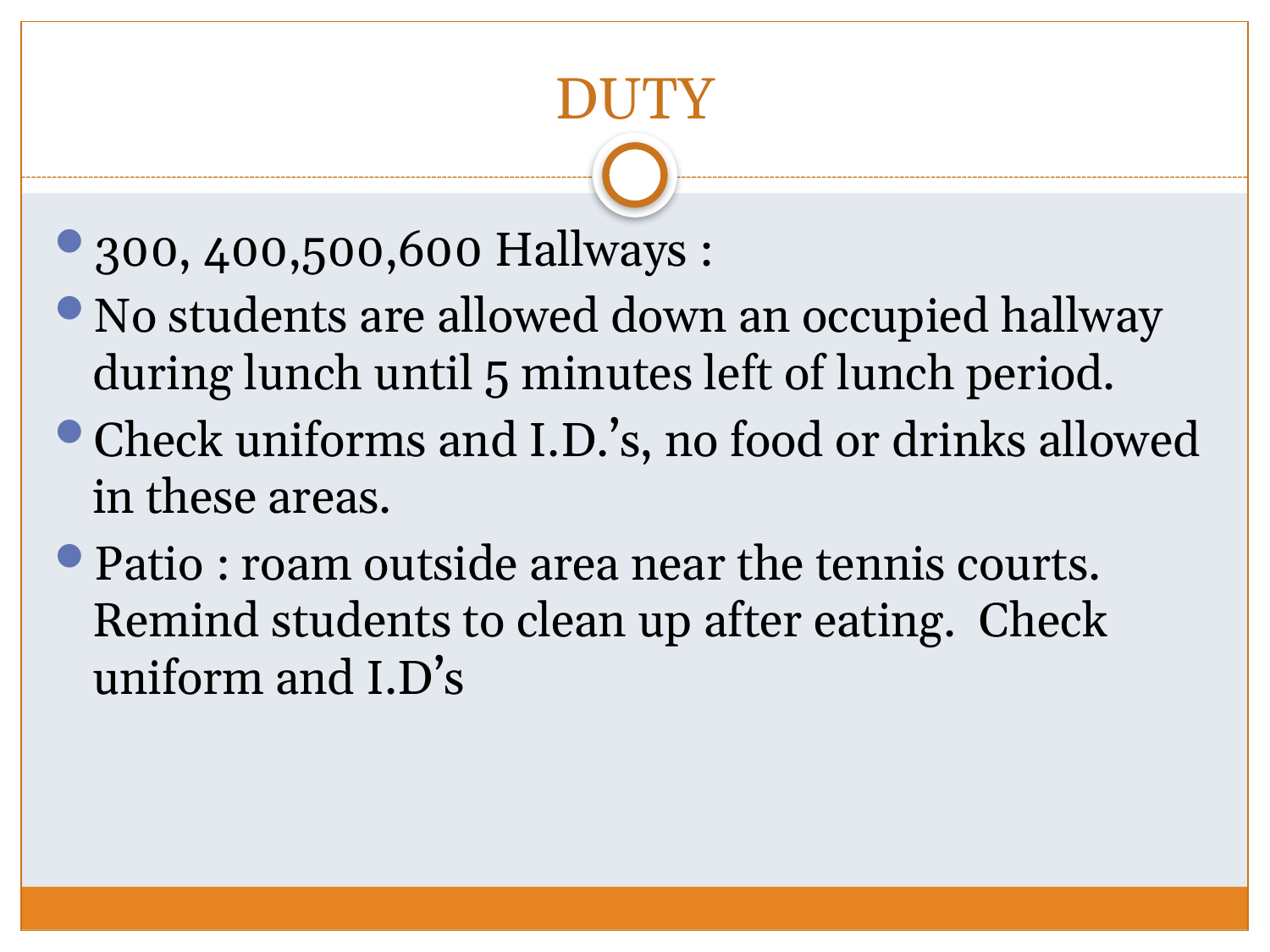

# DUTY
300, 400,500,600 Hallways :
No students are allowed down an occupied hallway during lunch until 5 minutes left of lunch period.
Check uniforms and I.D.’s, no food or drinks allowed in these areas.
Patio : roam outside area near the tennis courts. Remind students to clean up after eating.  Check uniform and I.D’s